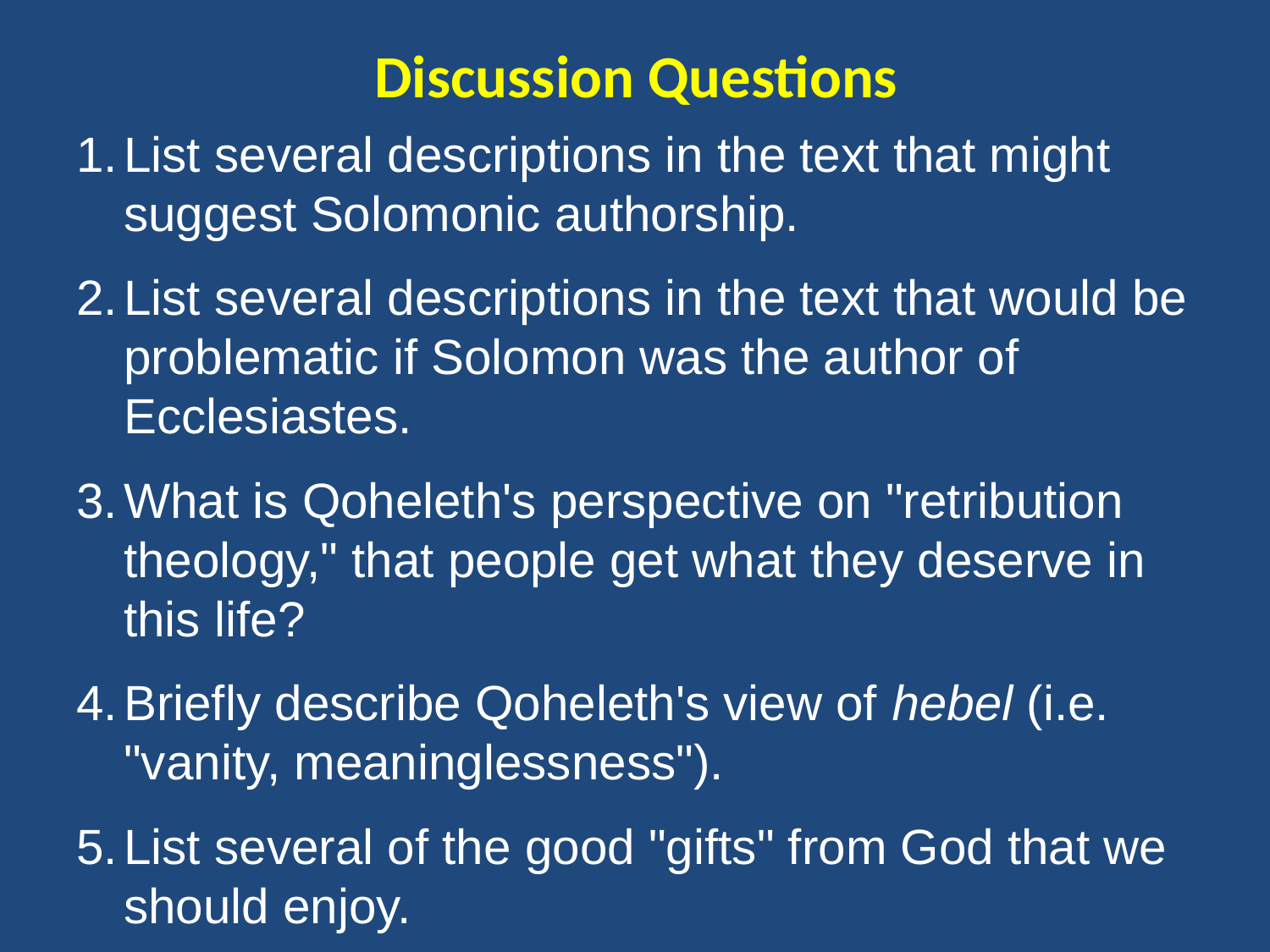

# Discussion Questions
List several descriptions in the text that might suggest Solomonic authorship.

List several descriptions in the text that would be problematic if Solomon was the author of Ecclesiastes.

What is Qoheleth's perspective on "retribution theology," that people get what they deserve in this life?

Briefly describe Qoheleth's view of hebel (i.e. "vanity, meaninglessness").

List several of the good "gifts" from God that we should enjoy.